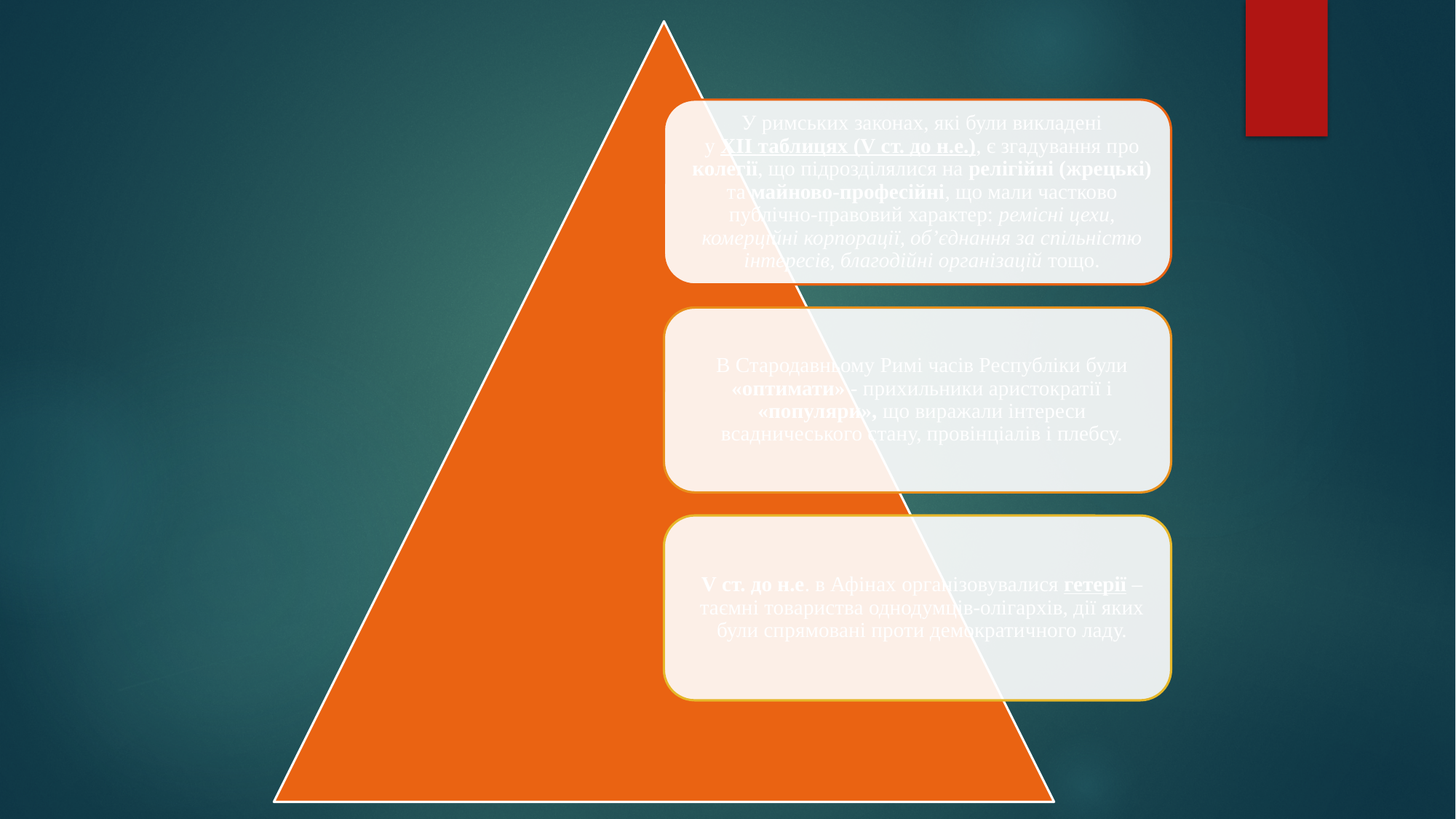

У римських законах, які були викладені у XII таблицях (V ст. до н.е.), є згадування про колегії, що підрозділялися на релігійні (жрецькі) та майново-професійні, що мали частково публічно-правовий характер: ремісні цехи, комерційні корпорації, об’єднання за спільністю інтересів, благодійні організацій тощо.
В Стародавньому Римі часів Республіки були «оптимати» ‑ прихильники аристократії і «популяри», що виражали інтереси всадничеського стану, провінціалів і плебсу.
V ст. до н.е. в Афінах організовувалися гетерії – таємні товариства однодумців-олігархів, дії яких були спрямовані проти демократичного ладу.